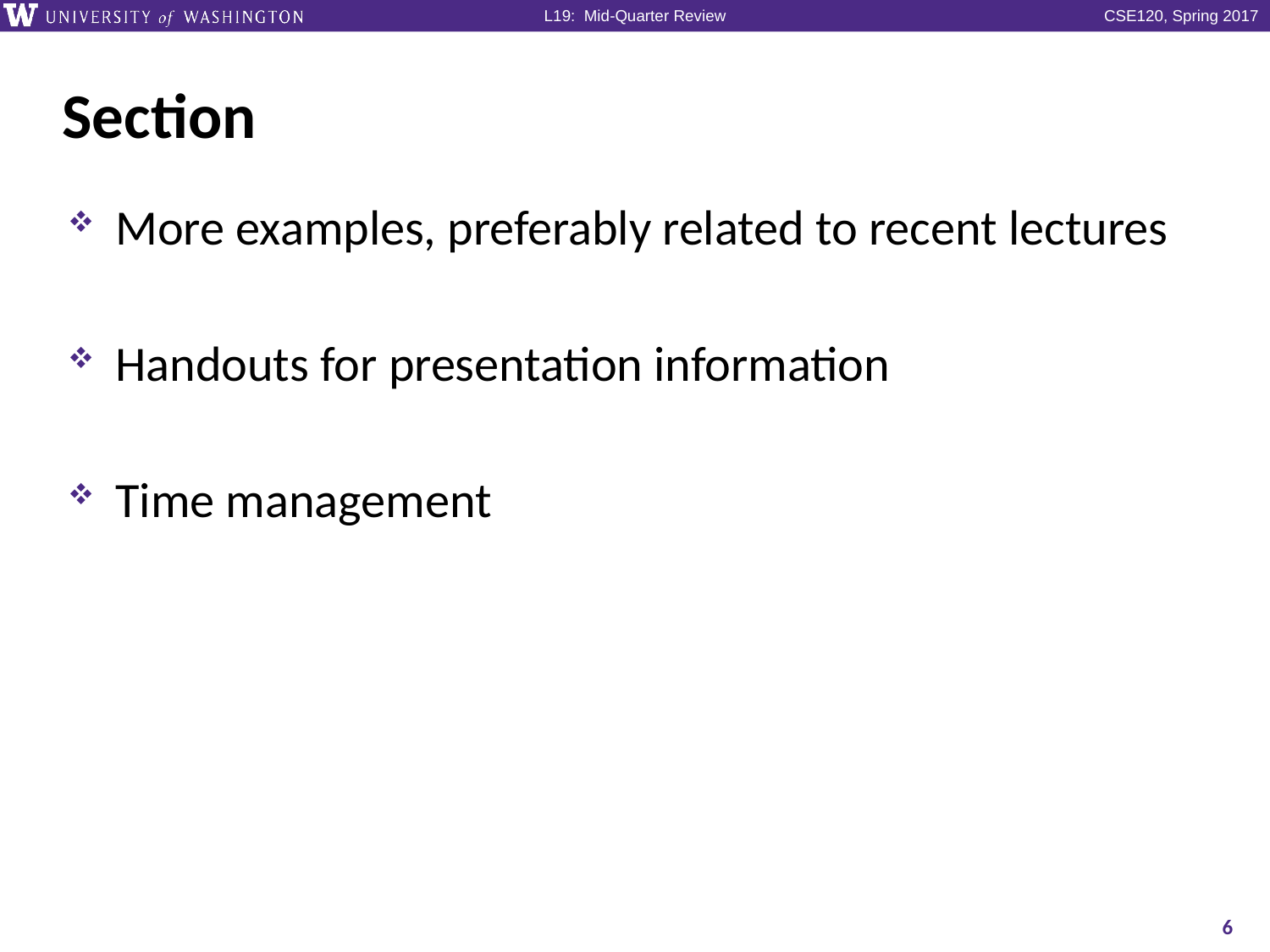

# Section
More examples, preferably related to recent lectures

Handouts for presentation information

Time management

6